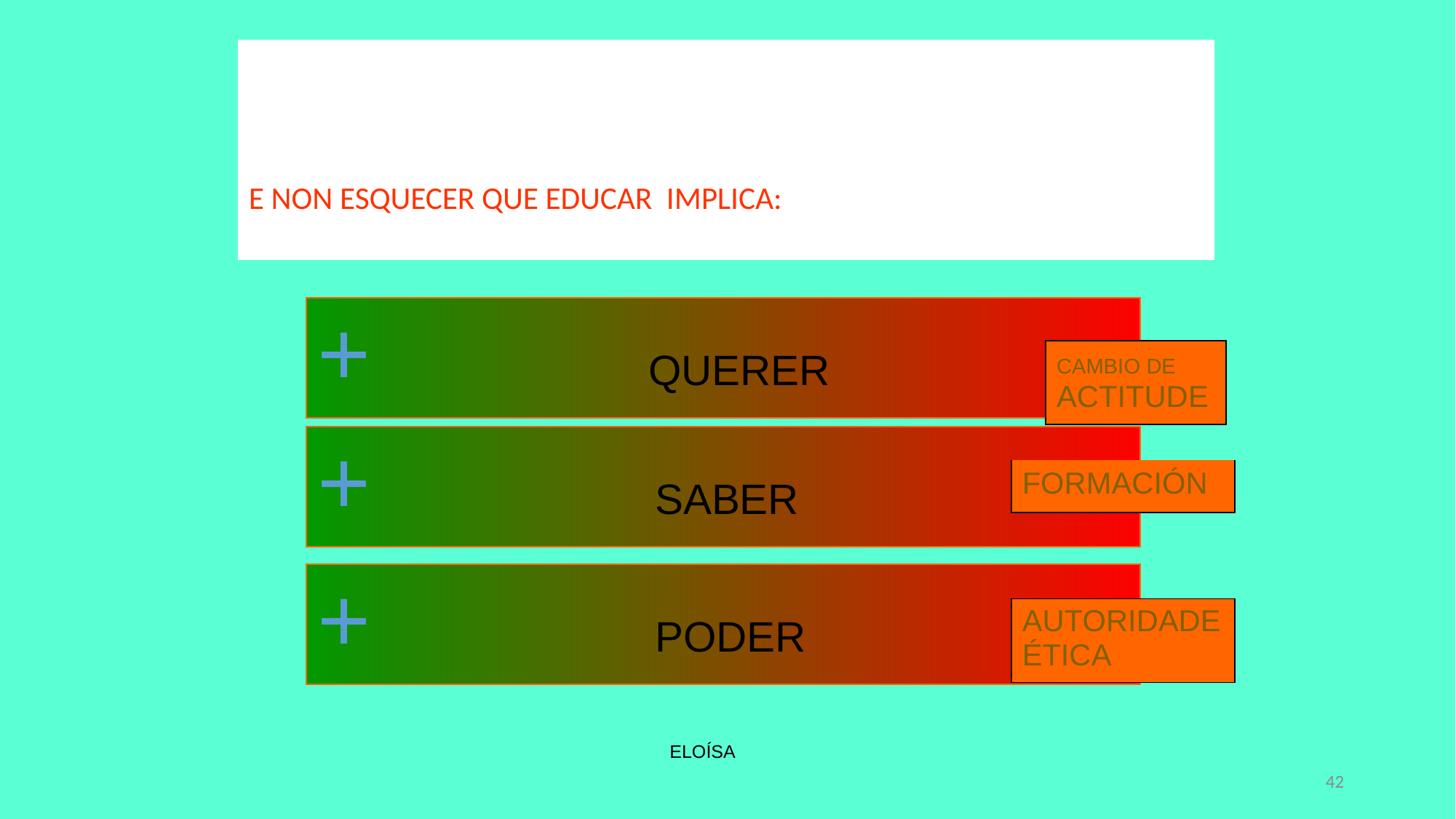

# E NON ESQUECER QUE EDUCAR  IMPLICA:
| + QUERER - |
| --- |
| CAMBIO DE ACTITUDE |
| --- |
| + SABER - |
| --- |
| FORMACIÓN |
| --- |
| + PODER - |
| --- |
| AUTORIDADE ÉTICA |
| --- |
| ELOÍSA |
| --- |
42